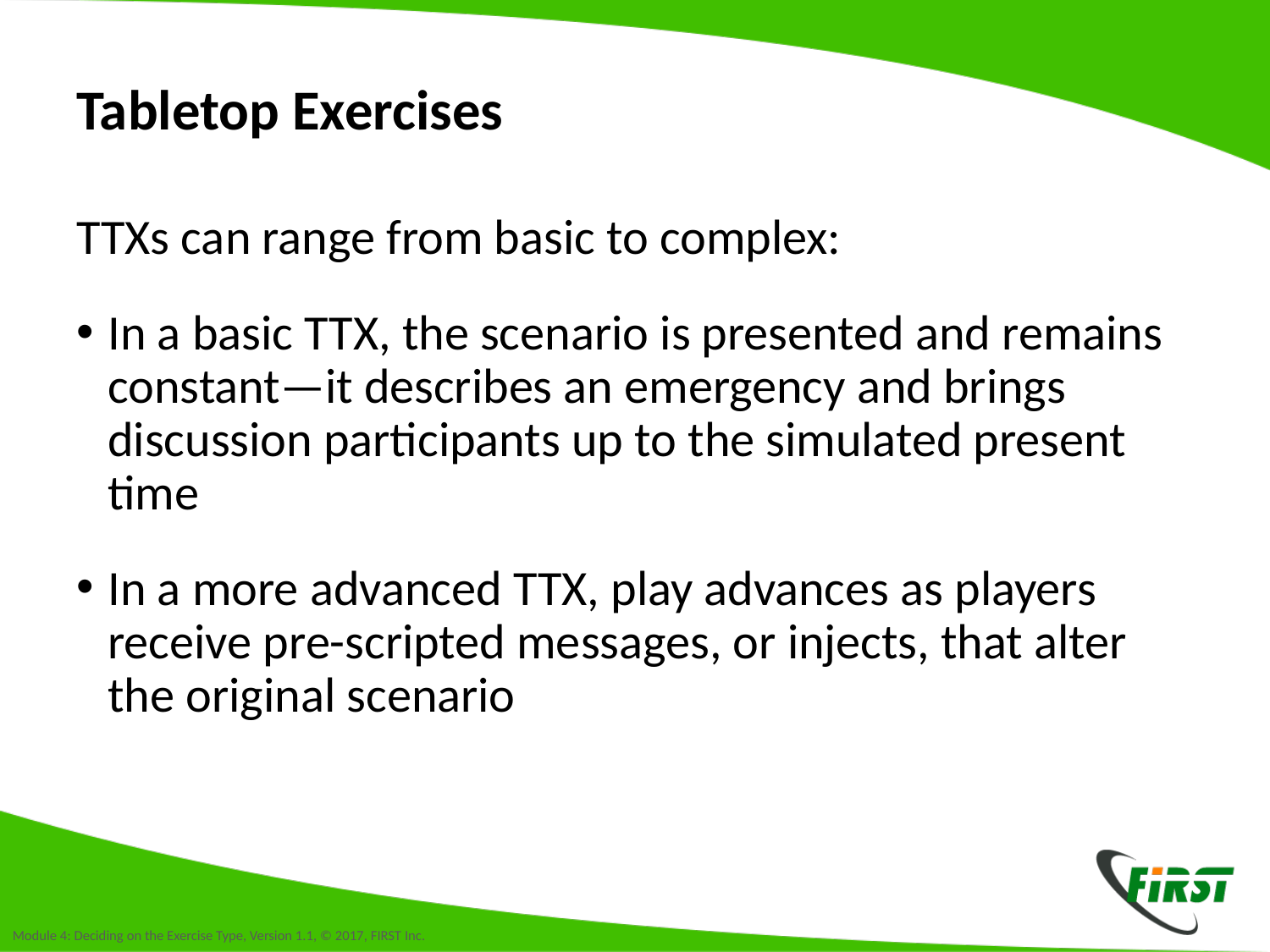

# Tabletop Exercises
TTXs can range from basic to complex:
In a basic TTX, the scenario is presented and remains constant—it describes an emergency and brings discussion participants up to the simulated present time
In a more advanced TTX, play advances as players receive pre-scripted messages, or injects, that alter the original scenario